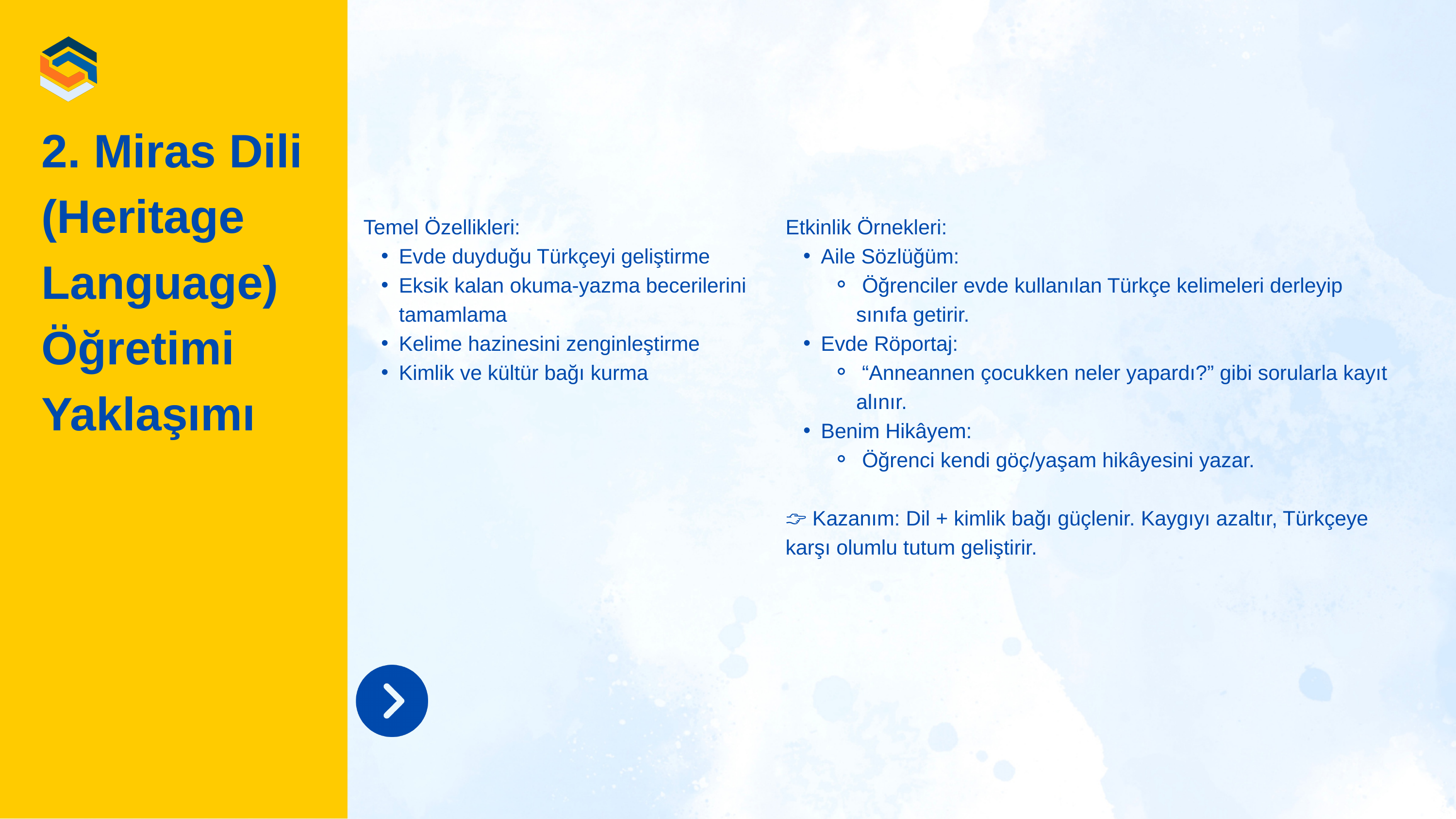

2. Miras Dili (Heritage Language) Öğretimi Yaklaşımı

Temel Özellikleri:
Evde duyduğu Türkçeyi geliştirme
Eksik kalan okuma-yazma becerilerini tamamlama
Kelime hazinesini zenginleştirme
Kimlik ve kültür bağı kurma

Etkinlik Örnekleri:
Aile Sözlüğüm:
 Öğrenciler evde kullanılan Türkçe kelimeleri derleyip sınıfa getirir.
Evde Röportaj:
 “Anneannen çocukken neler yapardı?” gibi sorularla kayıt alınır.
Benim Hikâyem:
 Öğrenci kendi göç/yaşam hikâyesini yazar.

👉 Kazanım: Dil + kimlik bağı güçlenir. Kaygıyı azaltır, Türkçeye karşı olumlu tutum geliştirir.